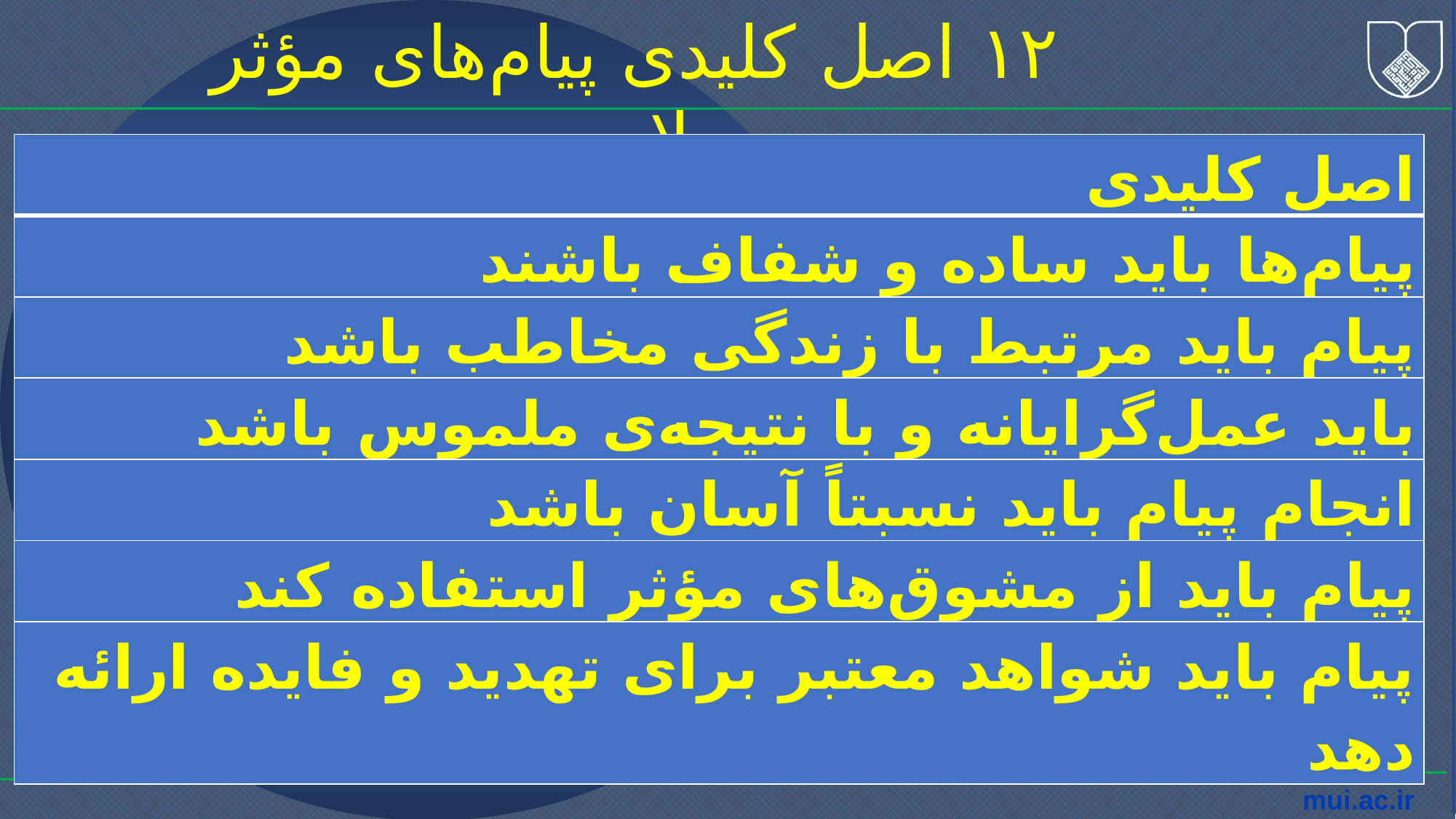

۱۲ اصل کلیدی پیام‌های مؤثر سلامت
| اصل کلیدی |
| --- |
| پیام‌ها باید ساده و شفاف باشند |
| پیام باید مرتبط با زندگی مخاطب باشد |
| باید عمل‌گرایانه و با نتیجه‌ی ملموس باشد |
| انجام پیام باید نسبتاً آسان باشد |
| پیام باید از مشوق‌های مؤثر استفاده کند |
| پیام باید شواهد معتبر برای تهدید و فایده ارائه دهد |